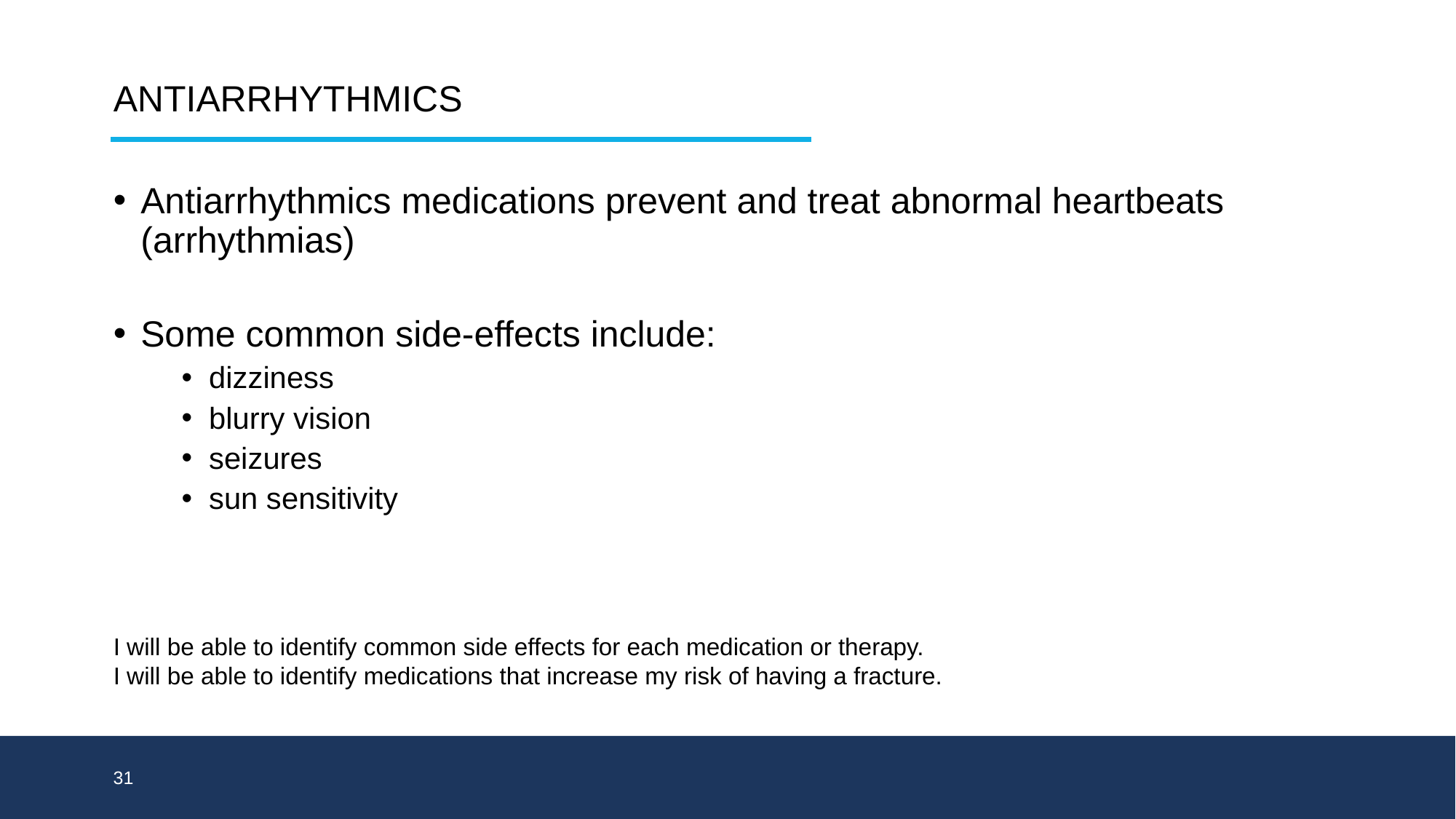

# Antiarrhythmics
Antiarrhythmics medications prevent and treat abnormal heartbeats (arrhythmias)

Some common side-effects include:
dizziness
blurry vision
seizures
sun sensitivity

I will be able to identify common side effects for each medication or therapy.
I will be able to identify medications that increase my risk of having a fracture.